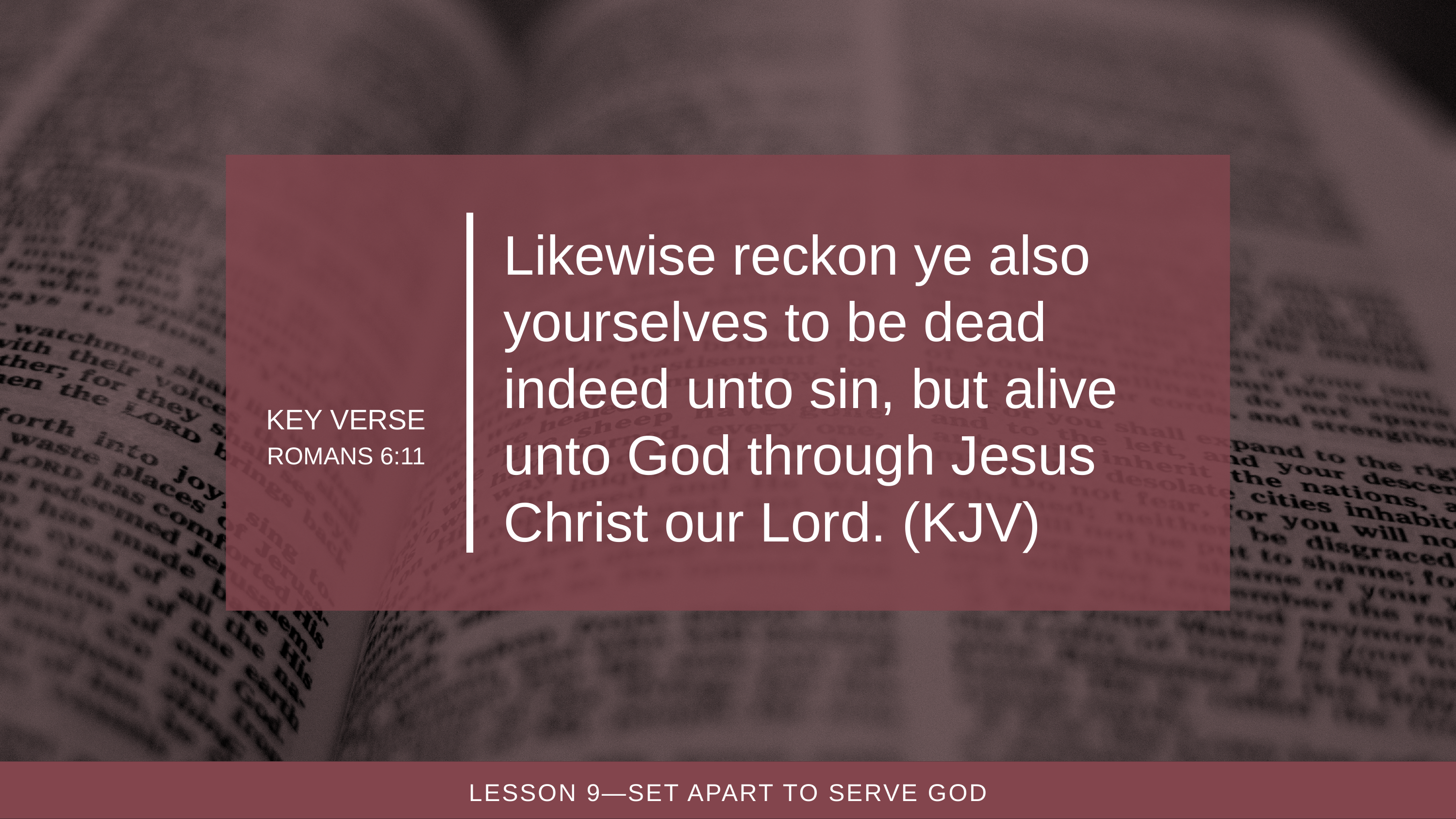

Likewise reckon ye also yourselves to be dead indeed unto sin, but alive unto God through Jesus Christ our Lord. (kjv)